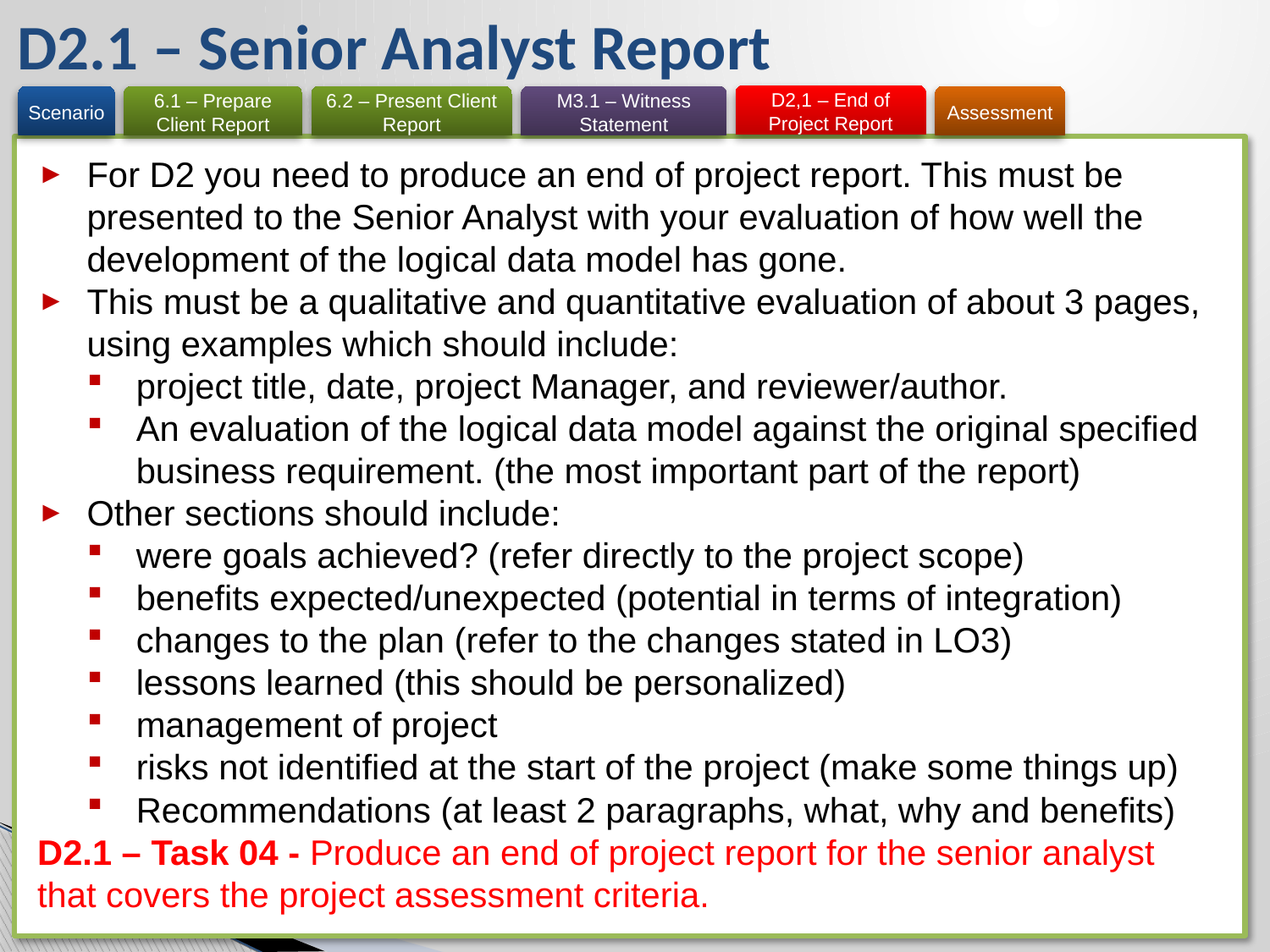

# D2.1 – Senior Analyst Report
For D2 you need to produce an end of project report. This must be presented to the Senior Analyst with your evaluation of how well the development of the logical data model has gone.
This must be a qualitative and quantitative evaluation of about 3 pages, using examples which should include:
project title, date, project Manager, and reviewer/author.
An evaluation of the logical data model against the original specified business requirement. (the most important part of the report)
Other sections should include:
were goals achieved? (refer directly to the project scope)
benefits expected/unexpected (potential in terms of integration)
changes to the plan (refer to the changes stated in LO3)
lessons learned (this should be personalized)
management of project
risks not identified at the start of the project (make some things up)
Recommendations (at least 2 paragraphs, what, why and benefits)
D2.1 – Task 04 - Produce an end of project report for the senior analyst that covers the project assessment criteria.